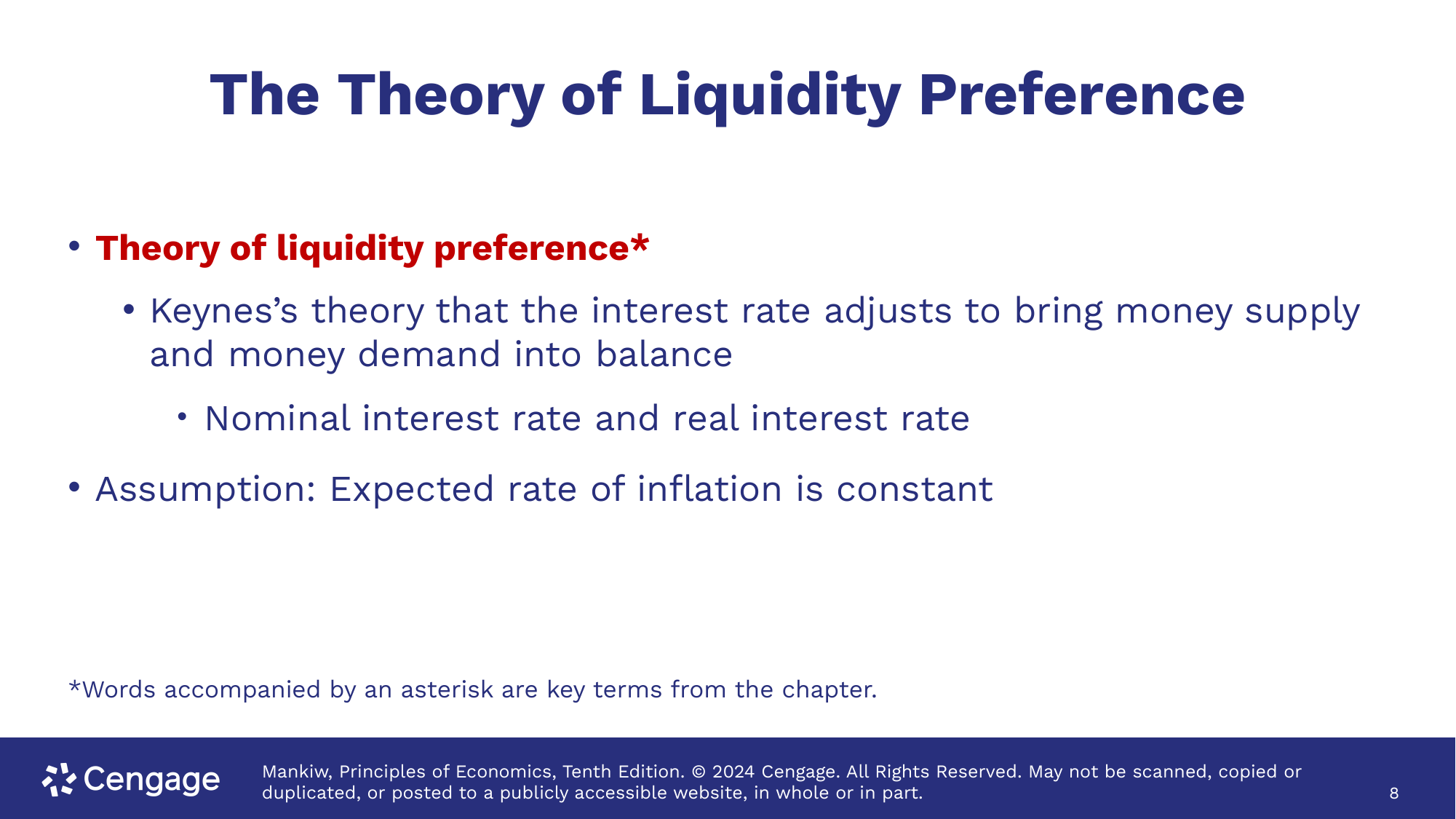

# The Theory of Liquidity Preference
Theory of liquidity preference*
Keynes’s theory that the interest rate adjusts to bring money supply and money demand into balance
Nominal interest rate and real interest rate
Assumption: Expected rate of inflation is constant

*Words accompanied by an asterisk are key terms from the chapter.